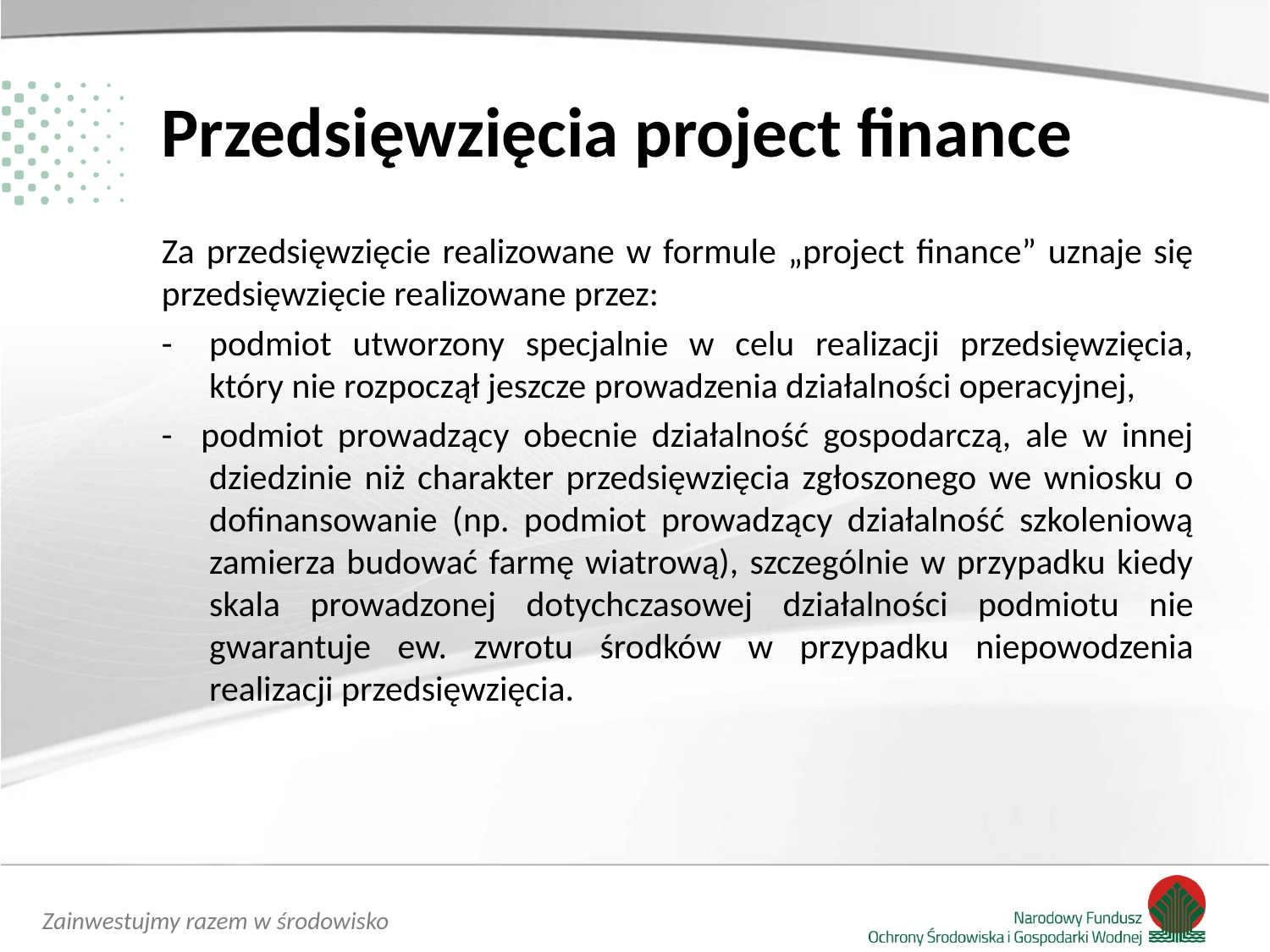

# Przedsięwzięcia project finance
Za przedsięwzięcie realizowane w formule „project finance” uznaje się przedsięwzięcie realizowane przez:
-	podmiot utworzony specjalnie w celu realizacji przedsięwzięcia, który nie rozpoczął jeszcze prowadzenia działalności operacyjnej,
-  podmiot prowadzący obecnie działalność gospodarczą, ale w innej dziedzinie niż charakter przedsięwzięcia zgłoszonego we wniosku o dofinansowanie (np. podmiot prowadzący działalność szkoleniową zamierza budować farmę wiatrową), szczególnie w przypadku kiedy skala prowadzonej dotychczasowej działalności podmiotu nie gwarantuje ew. zwrotu środków w przypadku niepowodzenia realizacji przedsięwzięcia.